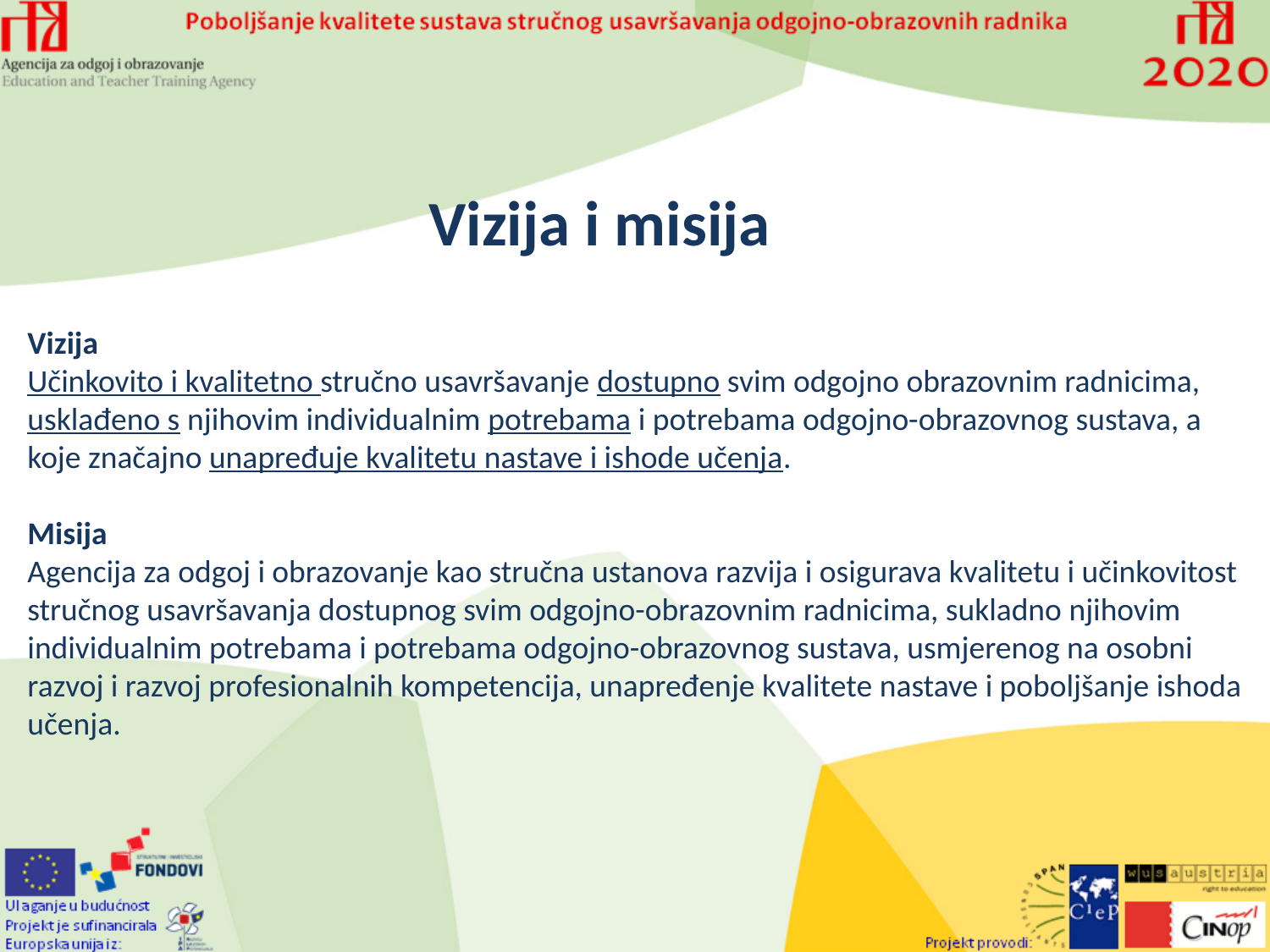

Vizija i misija
Vizija
Učinkovito i kvalitetno stručno usavršavanje dostupno svim odgojno obrazovnim radnicima, usklađeno s njihovim individualnim potrebama i potrebama odgojno-obrazovnog sustava, a koje značajno unapređuje kvalitetu nastave i ishode učenja.

Misija
Agencija za odgoj i obrazovanje kao stručna ustanova razvija i osigurava kvalitetu i učinkovitost stručnog usavršavanja dostupnog svim odgojno-obrazovnim radnicima, sukladno njihovim individualnim potrebama i potrebama odgojno-obrazovnog sustava, usmjerenog na osobni razvoj i razvoj profesionalnih kompetencija, unapređenje kvalitete nastave i poboljšanje ishoda učenja.